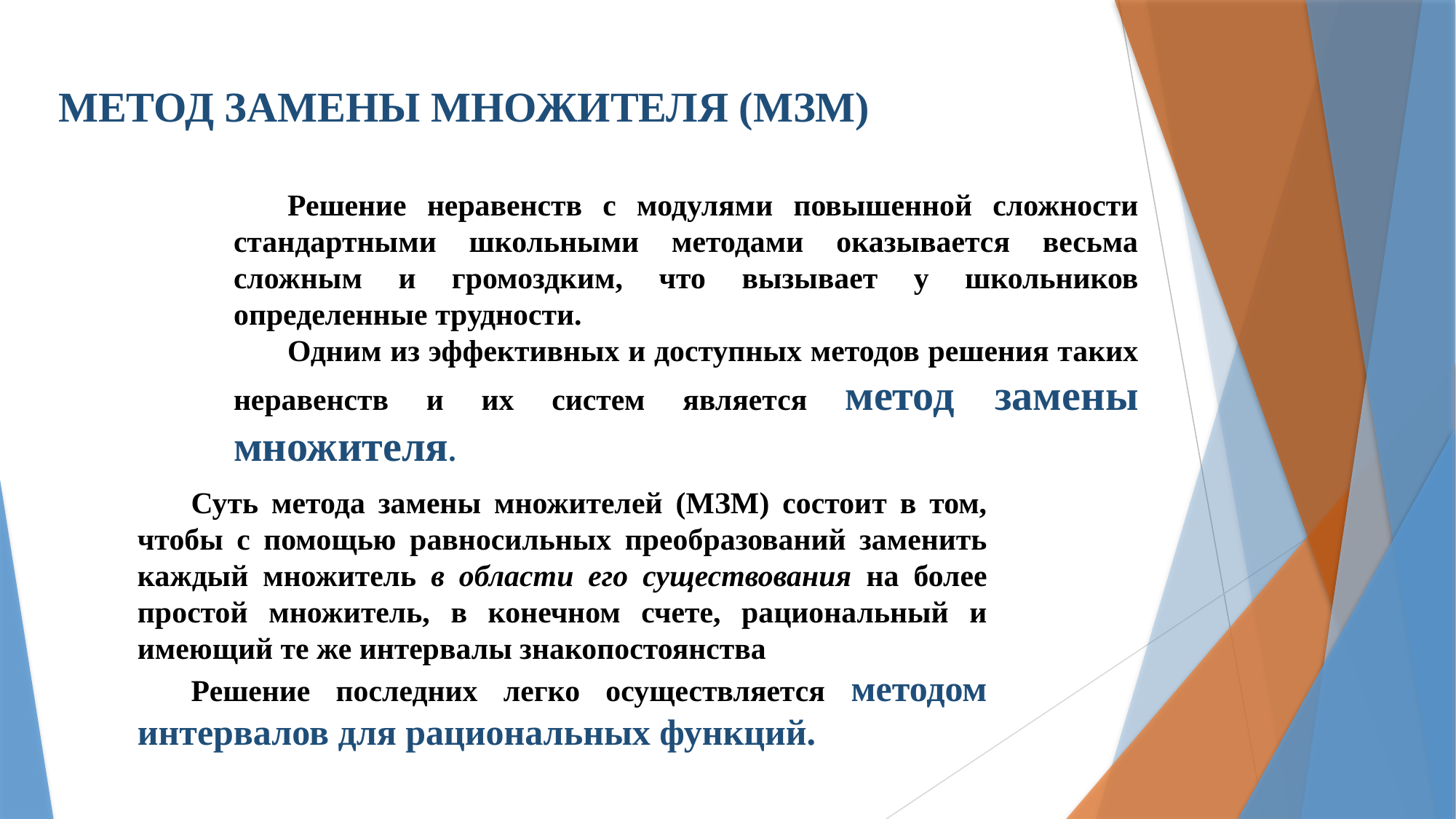

МЕТОД ЗАМЕНЫ МНОЖИТЕЛЯ (МЗМ)
Решение неравенств с модулями повышенной сложности стандартными школьными методами оказывается весьма сложным и громоздким, что вызывает у школьников определенные трудности.
Одним из эффективных и доступных методов решения таких неравенств и их систем является метод замены множителя.
Суть метода замены множителей (МЗМ) состоит в том, чтобы с помощью равносильных преобразований заменить каждый множитель в области его существования на более простой множитель, в конечном счете, рациональный и имеющий те же интервалы знакопостоянства
Решение последних легко осуществляется методом интервалов для рациональных функций.